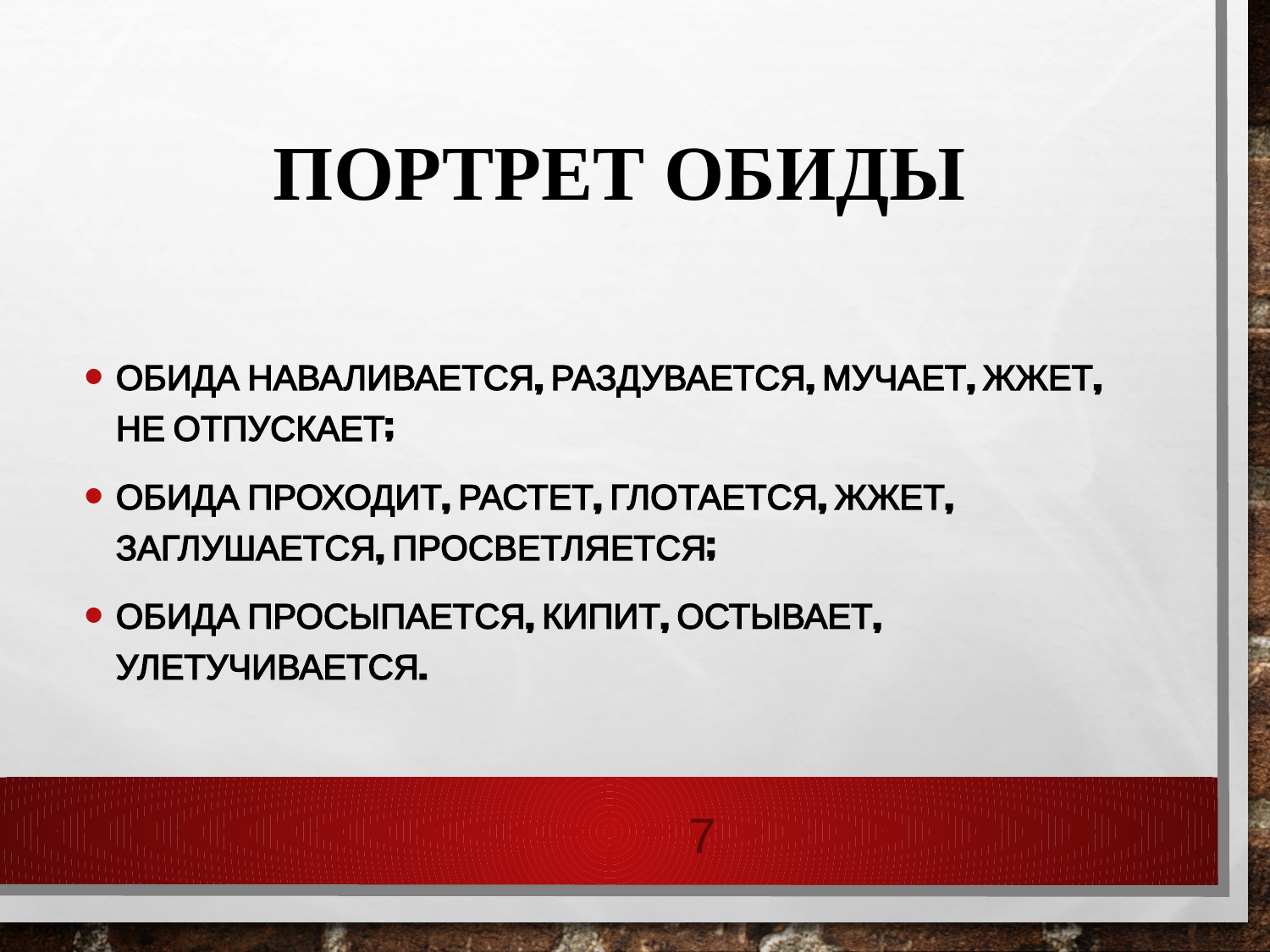

# Портрет обиды
Обида наваливается, раздувается, мучает, жжет, не отпускает;
Обида проходит, растет, глотается, жжет, заглушается, просветляется;
Обида просыпается, кипит, остывает, улетучивается.
7